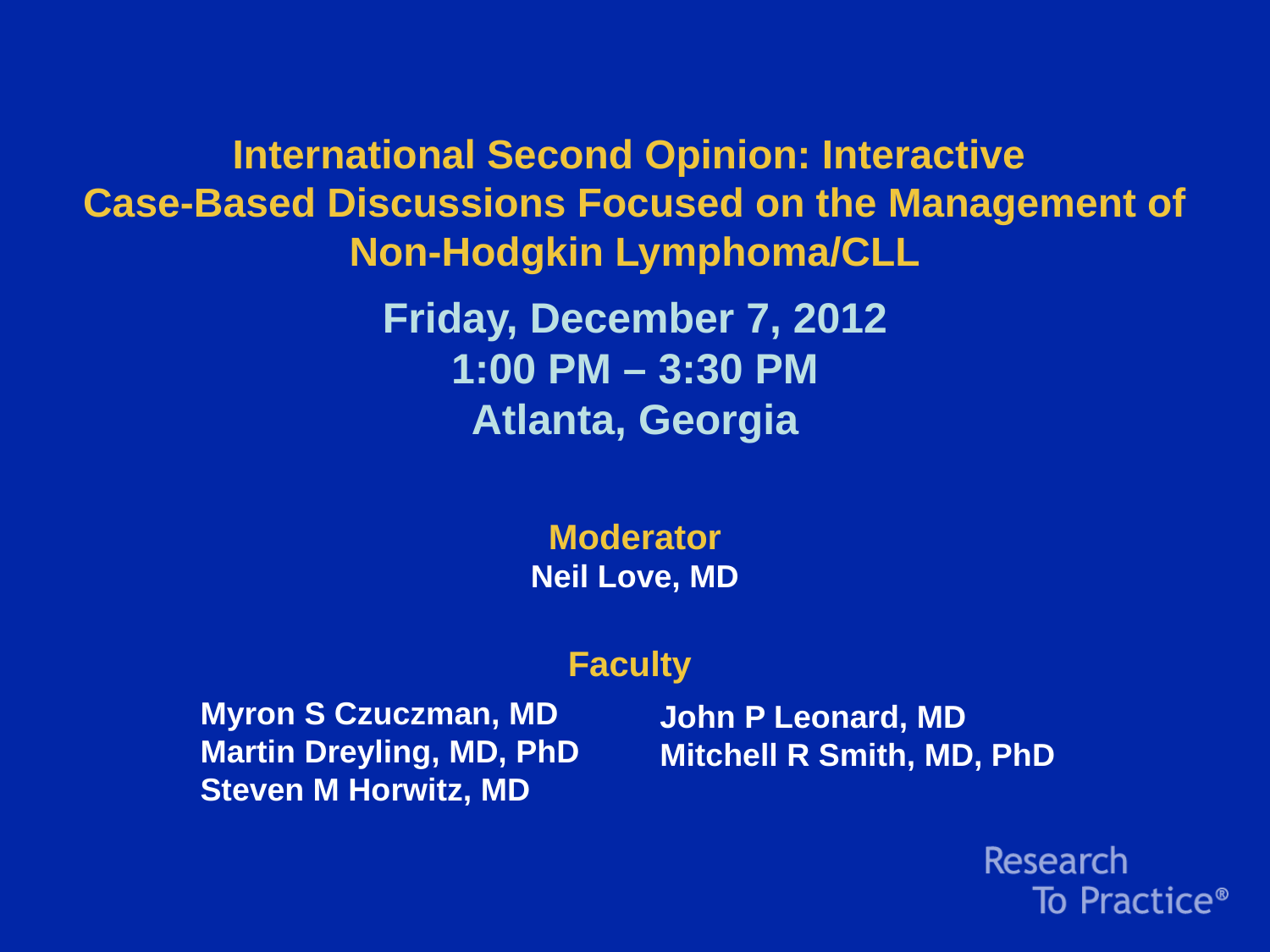

International Second Opinion: Interactive
Case-Based Discussions Focused on the Management of Non-Hodgkin Lymphoma/CLL
Friday, December 7, 2012
1:00 PM – 3:30 PM
Atlanta, Georgia
Moderator
Neil Love, MD
Faculty
Myron S Czuczman, MD
Martin Dreyling, MD, PhD
Steven M Horwitz, MD
John P Leonard, MD
Mitchell R Smith, MD, PhD